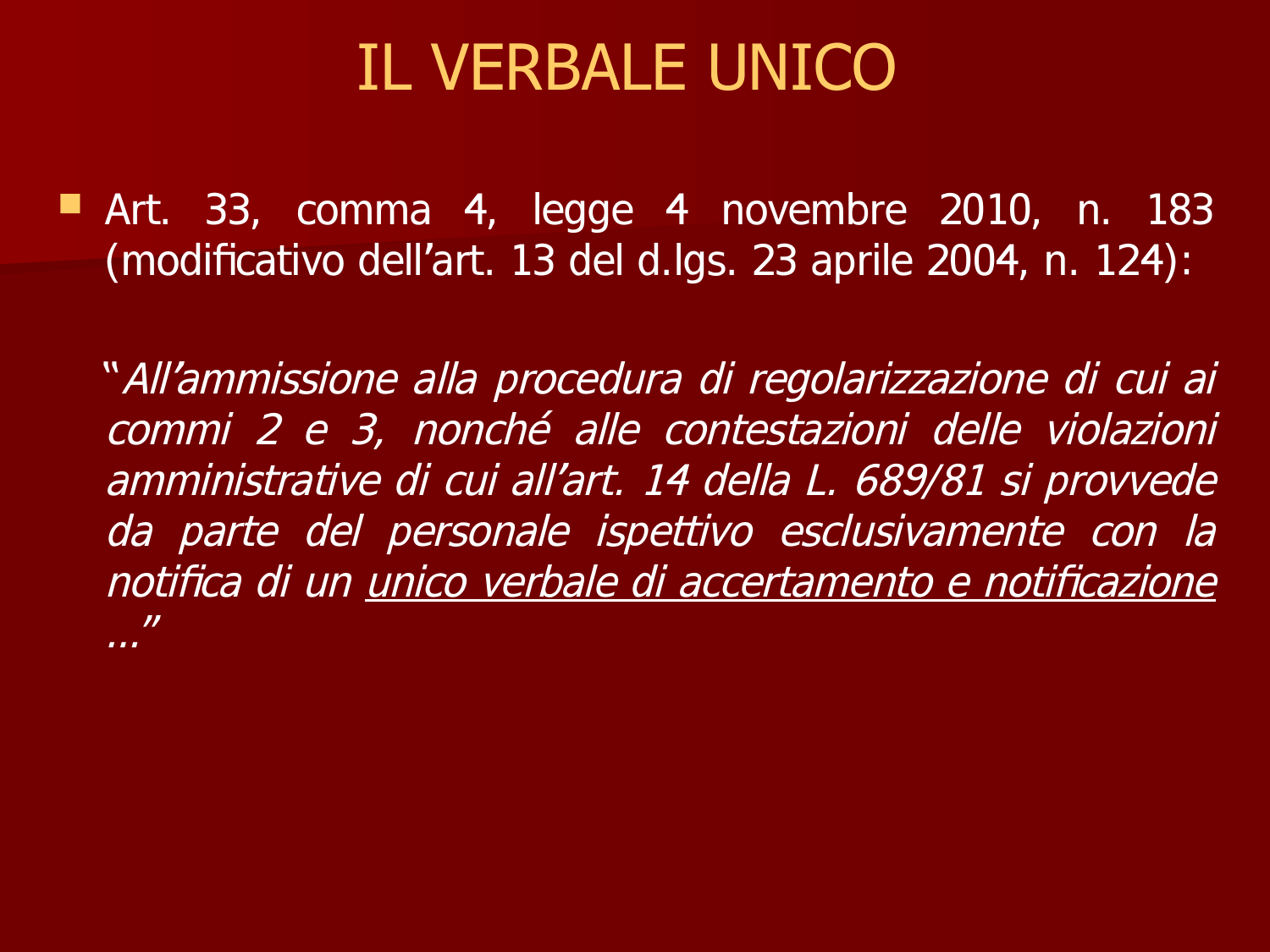

# IL VERBALE UNICO
Art. 33, comma 4, legge 4 novembre 2010, n. 183 (modificativo dell’art. 13 del d.lgs. 23 aprile 2004, n. 124):

	“All’ammissione alla procedura di regolarizzazione di cui ai commi 2 e 3, nonché alle contestazioni delle violazioni amministrative di cui all’art. 14 della L. 689/81 si provvede da parte del personale ispettivo esclusivamente con la notifica di un unico verbale di accertamento e notificazione …”